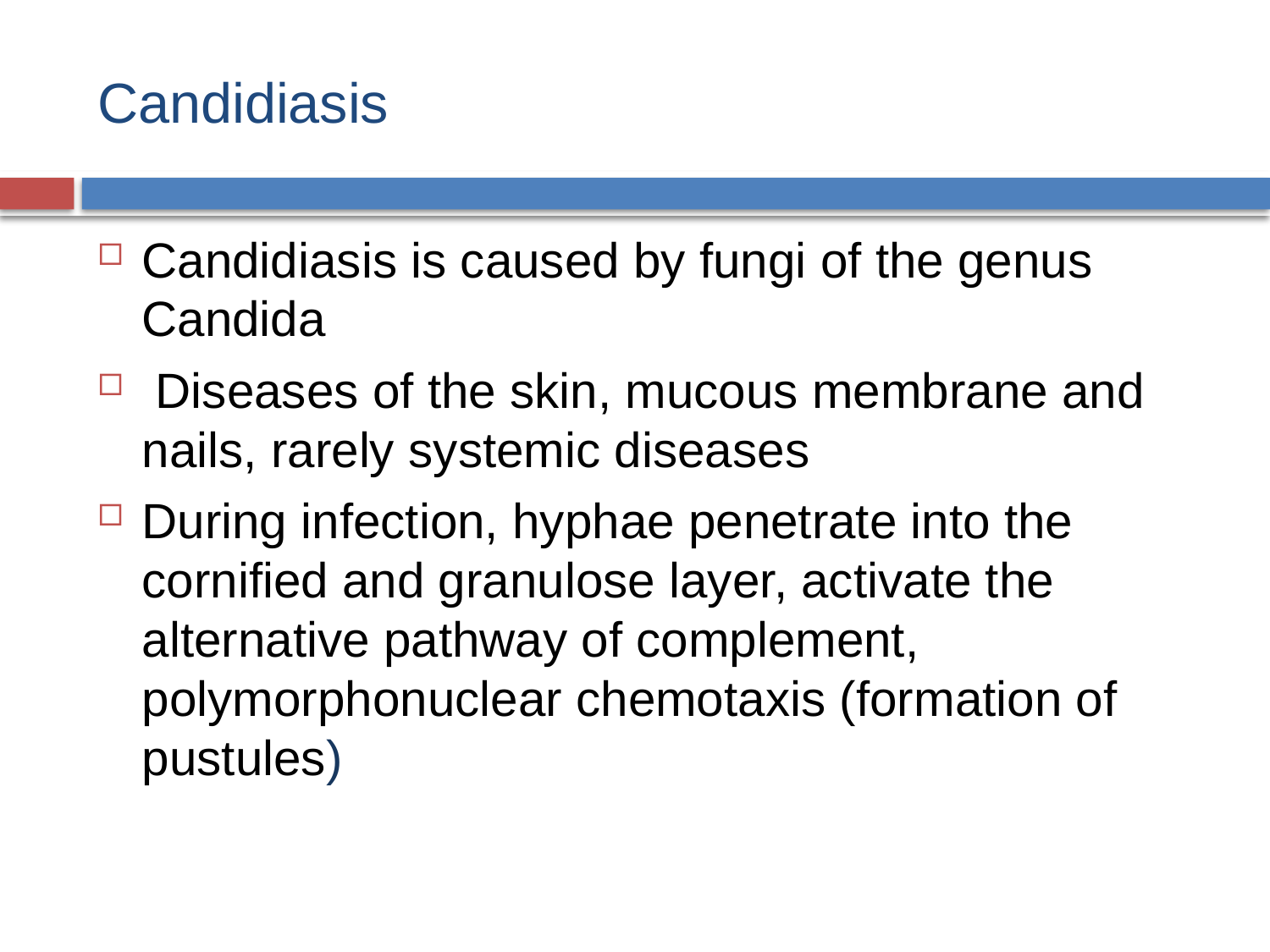

# Candidiasis
Candidiasis is caused by fungi of the genus Candida
 Diseases of the skin, mucous membrane and nails, rarely systemic diseases
During infection, hyphae penetrate into the cornified and granulose layer, activate the alternative pathway of complement, polymorphonuclear chemotaxis (formation of pustules)